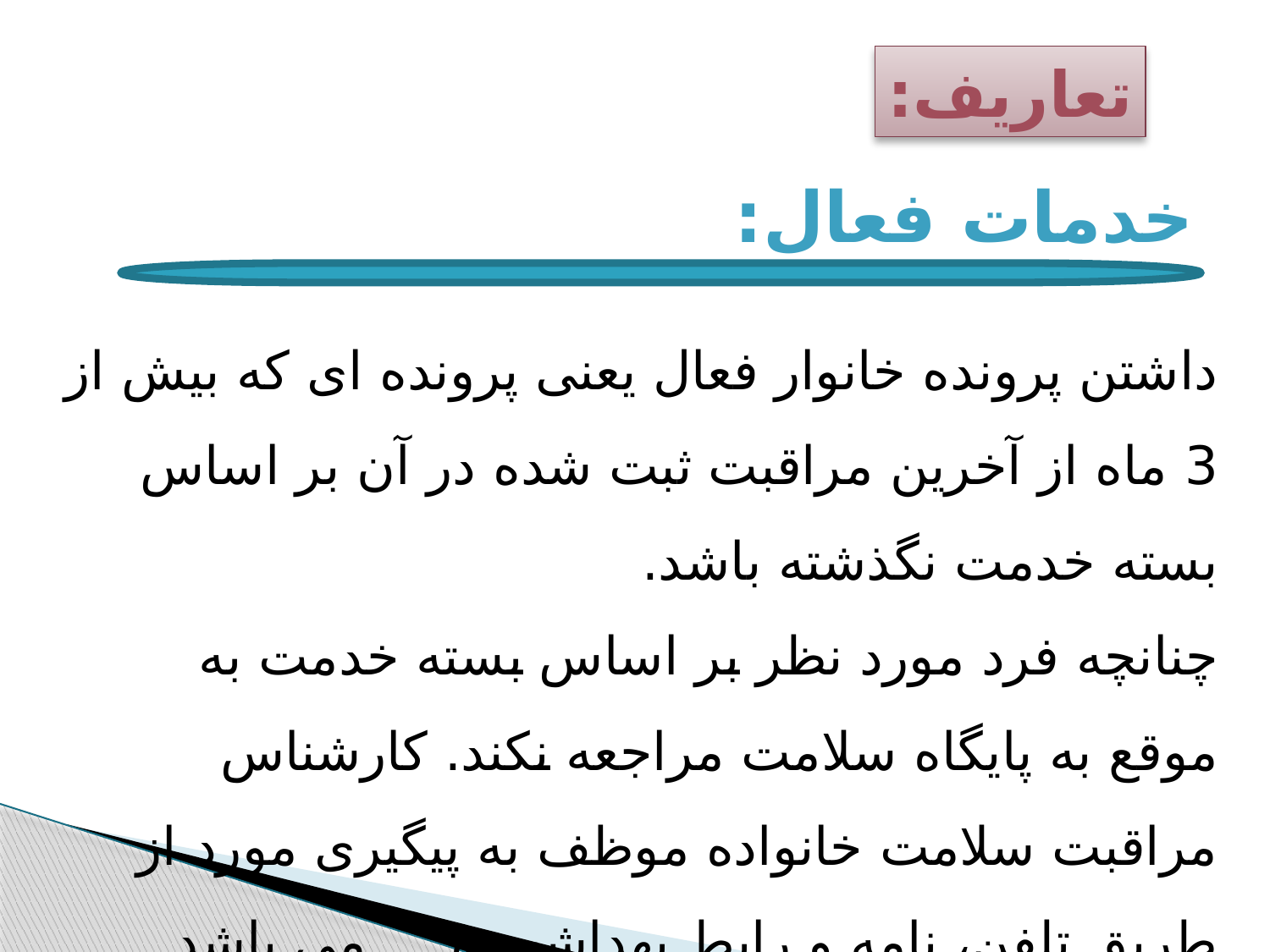

تعاریف:
# خدمات فعال:

داشتن پرونده خانوار فعال یعنی پرونده ای که بیش از 3 ماه از آخرین مراقبت ثبت شده در آن بر اساس بسته خدمت نگذشته باشد.
چنانچه فرد مورد نظر بر اساس بسته خدمت به موقع به پایگاه سلامت مراجعه نکند. کارشناس مراقبت سلامت خانواده موظف به پیگیری مورد از طریق تلفن، نامه و رابط بهداشت و ... می باشد ودرصورت لزوم باید به منزل وی مراجعه نماید.